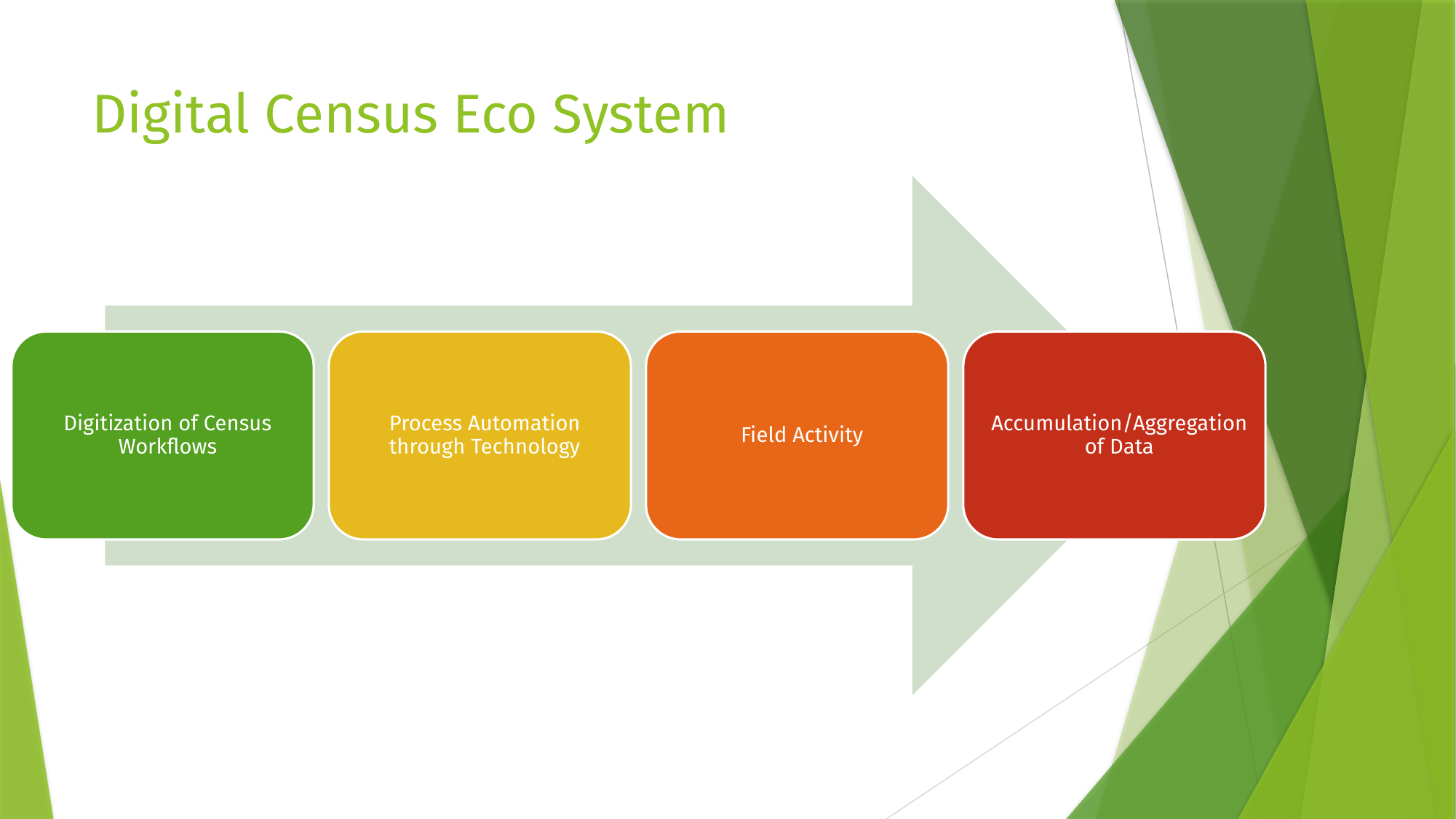

# Digital Census Eco System
Digitization of Census Workflows
Process Automation through Technology
Field Activity
Accumulation/Aggregation of Data